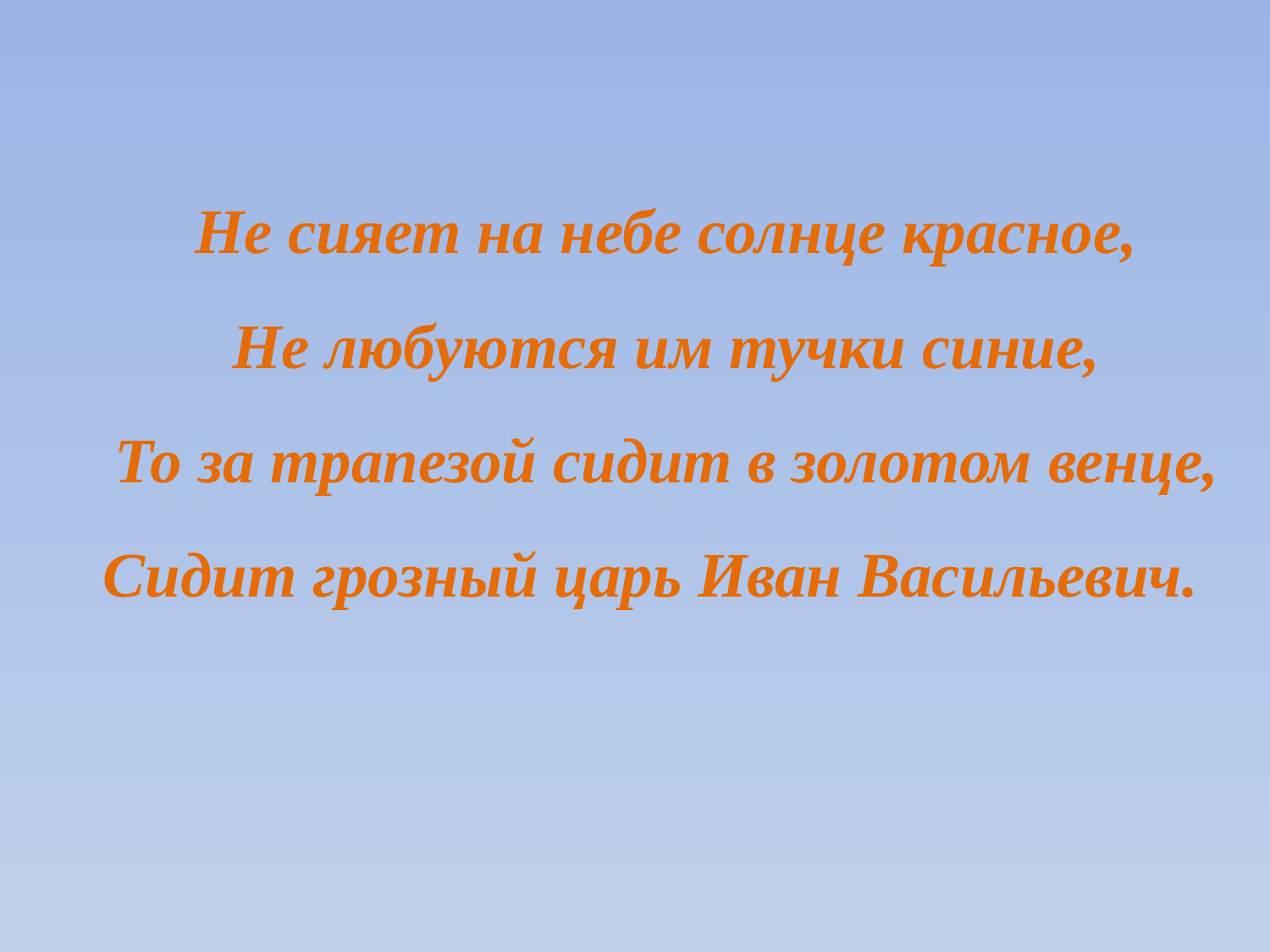

Не сияет на небе солнце красное,
    Не любуются им тучки синие,
    То за трапезой сидит в золотом венце,
   Сидит грозный царь Иван Васильевич.